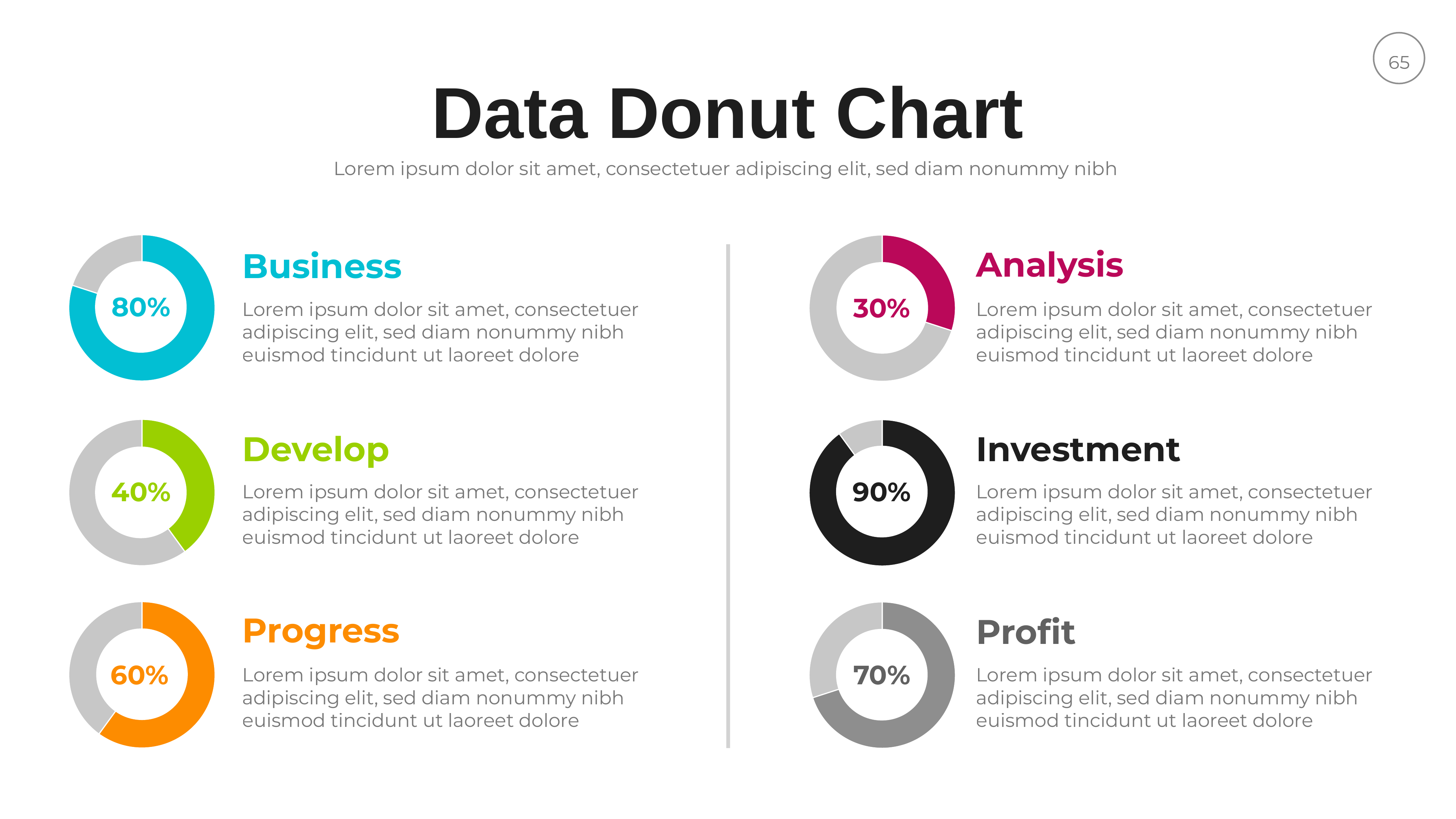

Data Donut Chart
Lorem ipsum dolor sit amet, consectetuer adipiscing elit, sed diam nonummy nibh

### Chart

| Category | Sales |
|---|---|
| 1st Qtr | 80.0 |
| 2nd Qtr | 20.0 |

### Chart

| Category | Sales |
|---|---|
| 1st Qtr | 30.0 |
| 2nd Qtr | 70.0 |
Analysis
Business

80%
30%
Lorem ipsum dolor sit amet, consectetuer adipiscing elit, sed diam nonummy nibh euismod tincidunt ut laoreet dolore
Lorem ipsum dolor sit amet, consectetuer adipiscing elit, sed diam nonummy nibh euismod tincidunt ut laoreet dolore

### Chart

| Category | Sales |
|---|---|
| 1st Qtr | 40.0 |
| 2nd Qtr | 60.0 |

### Chart

| Category | Sales |
|---|---|
| 1st Qtr | 90.0 |
| 2nd Qtr | 10.0 |
Develop
Investment

40%
90%
Lorem ipsum dolor sit amet, consectetuer adipiscing elit, sed diam nonummy nibh euismod tincidunt ut laoreet dolore
Lorem ipsum dolor sit amet, consectetuer adipiscing elit, sed diam nonummy nibh euismod tincidunt ut laoreet dolore

### Chart

| Category | Sales |
|---|---|
| 1st Qtr | 60.0 |
| 2nd Qtr | 40.0 |

### Chart

| Category | Sales |
|---|---|
| 1st Qtr | 70.0 |
| 2nd Qtr | 30.0 |
Progress
Profit

60%
70%
Lorem ipsum dolor sit amet, consectetuer adipiscing elit, sed diam nonummy nibh euismod tincidunt ut laoreet dolore
Lorem ipsum dolor sit amet, consectetuer adipiscing elit, sed diam nonummy nibh euismod tincidunt ut laoreet dolore